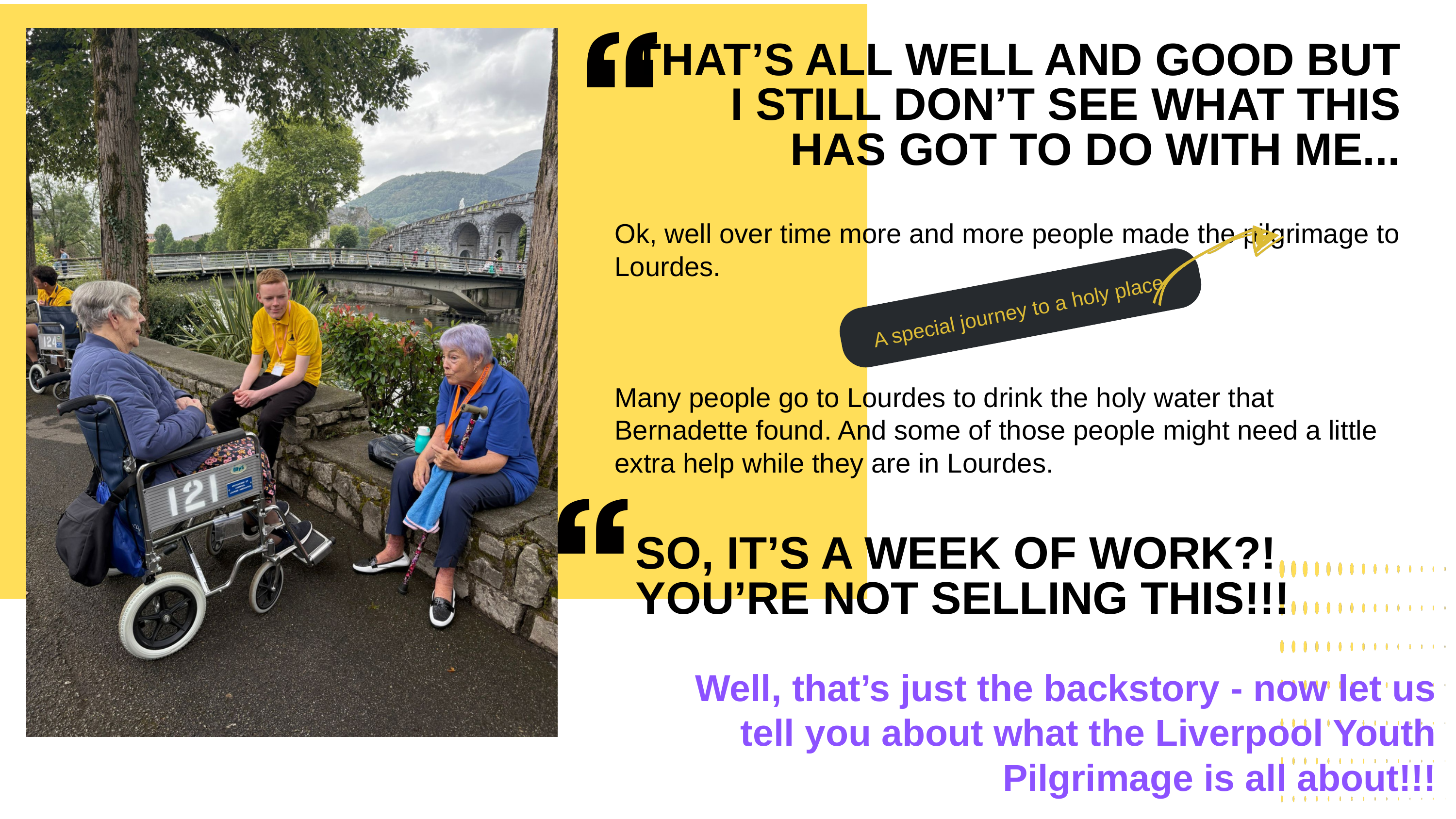

THAT’S ALL WELL AND GOOD BUT I STILL DON’T SEE WHAT THIS HAS GOT TO DO WITH ME...

Ok, well over time more and more people made the pilgrimage to Lourdes.

Many people go to Lourdes to drink the holy water that Bernadette found. And some of those people might need a little extra help while they are in Lourdes.

A special journey to a holy place

SO, IT’S A WEEK OF WORK?!
YOU’RE NOT SELLING THIS!!!

Well, that’s just the backstory - now let us tell you about what the Liverpool Youth Pilgrimage is all about!!!